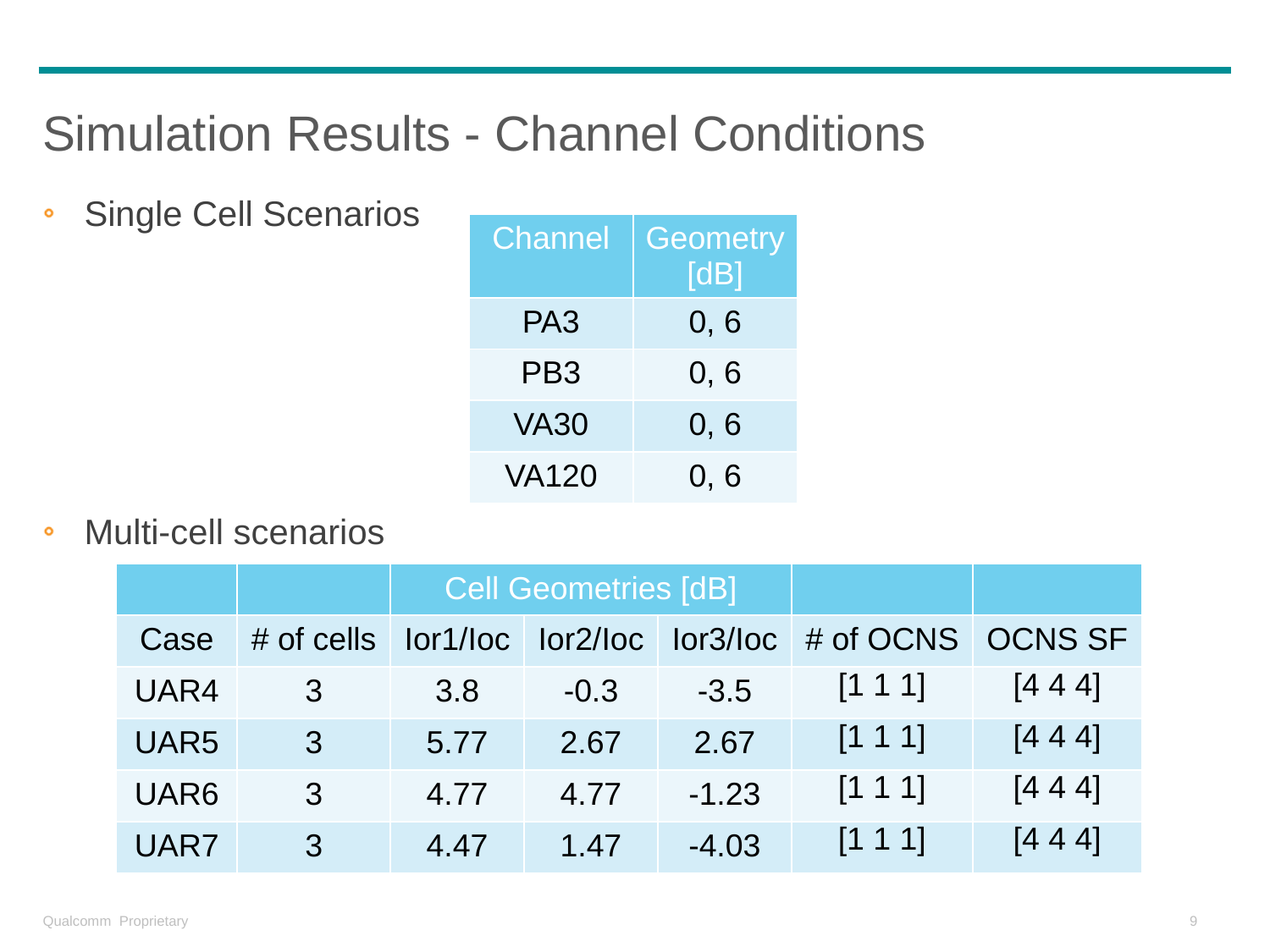

# Simulation Results - Channel Conditions
Single Cell Scenarios

Multi-cell scenarios
| Channel | Geometry [dB] |
| --- | --- |
| PA3 | 0, 6 |
| PB3 | 0, 6 |
| VA30 | 0, 6 |
| VA120 | 0, 6 |
|  |  | Cell Geometries [dB] |  |  |  |  |
| --- | --- | --- | --- | --- | --- | --- |
| Case | # of cells | Ior1/Ioc | Ior2/Ioc | Ior3/Ioc | # of OCNS | OCNS SF |
| UAR4 | 3 | 3.8 | -0.3 | -3.5 | [1 1 1] | [4 4 4] |
| UAR5 | 3 | 5.77 | 2.67 | 2.67 | [1 1 1] | [4 4 4] |
| UAR6 | 3 | 4.77 | 4.77 | -1.23 | [1 1 1] | [4 4 4] |
| UAR7 | 3 | 4.47 | 1.47 | -4.03 | [1 1 1] | [4 4 4] |